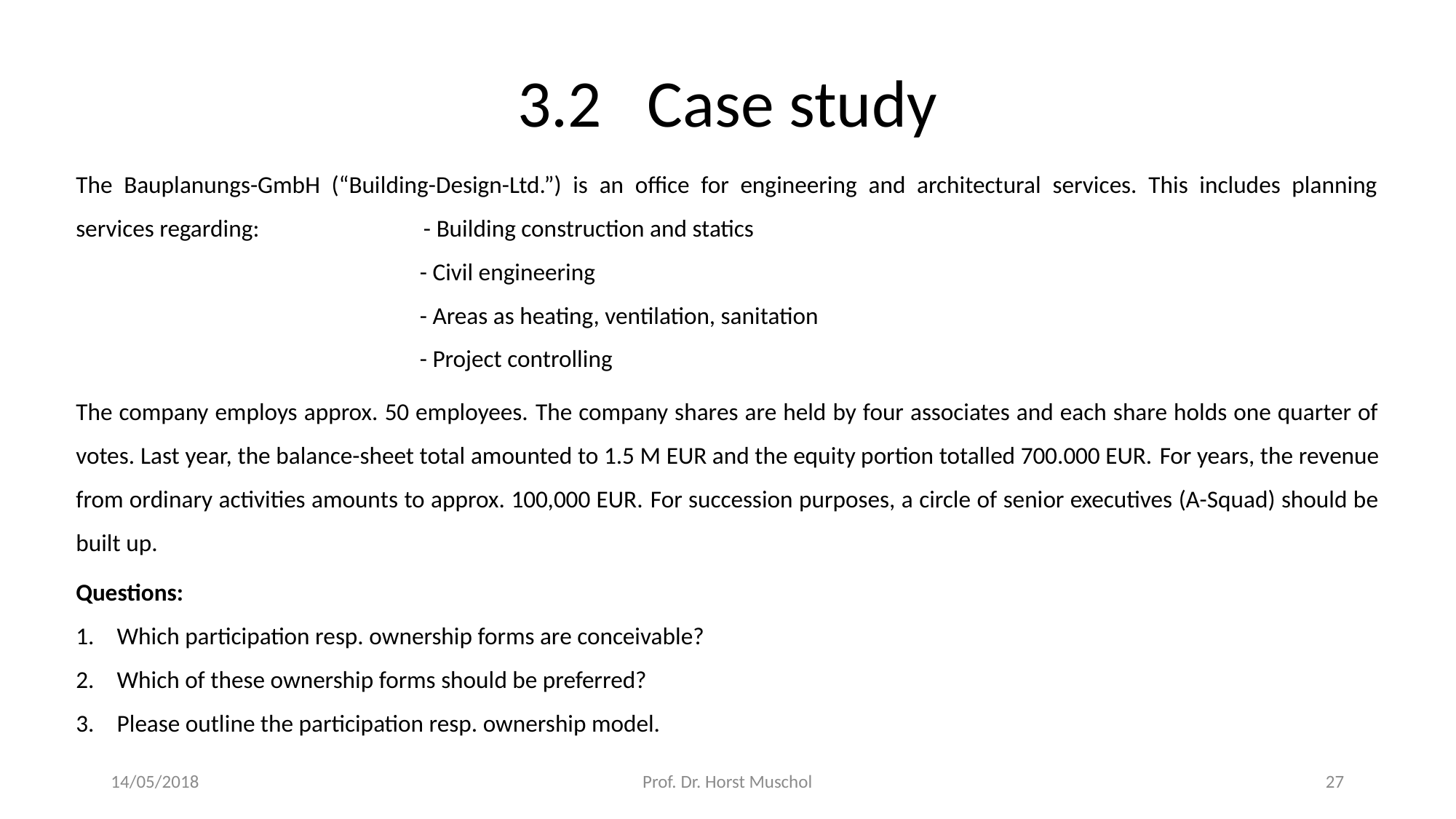

# 3.2   Case study
The Bauplanungs-GmbH (“Building-Design-Ltd.”) is an office for engineering and architectural services. This includes planning services regarding:                              - Building construction and statics
                                                               - Civil engineering
                                                               - Areas as heating, ventilation, sanitation
                                                               - Project controlling
The company employs approx. 50 employees. The company shares are held by four associates and each share holds one quarter of votes. Last year, the balance-sheet total amounted to 1.5 M EUR and the equity portion totalled 700.000 EUR. For years, the revenue from ordinary activities amounts to approx. 100,000 EUR. For succession purposes, a circle of senior executives (A-Squad) should be built up.
Questions:
Which participation resp. ownership forms are conceivable?
Which of these ownership forms should be preferred?
Please outline the participation resp. ownership model.
14/05/2018
Prof. Dr. Horst Muschol
27